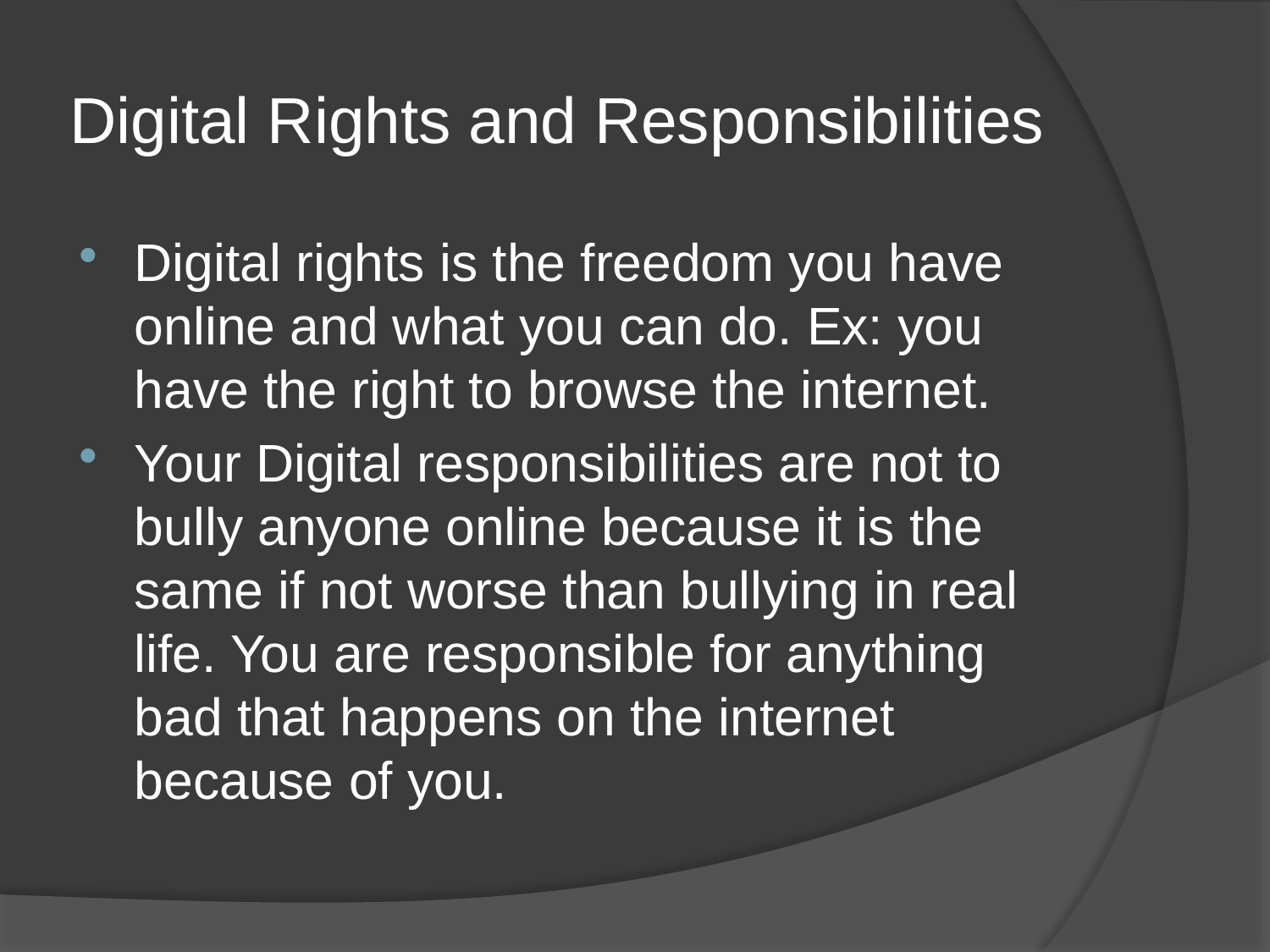

# Digital Rights and Responsibilities
Digital rights is the freedom you have online and what you can do. Ex: you have the right to browse the internet.
Your Digital responsibilities are not to bully anyone online because it is the same if not worse than bullying in real life. You are responsible for anything bad that happens on the internet because of you.